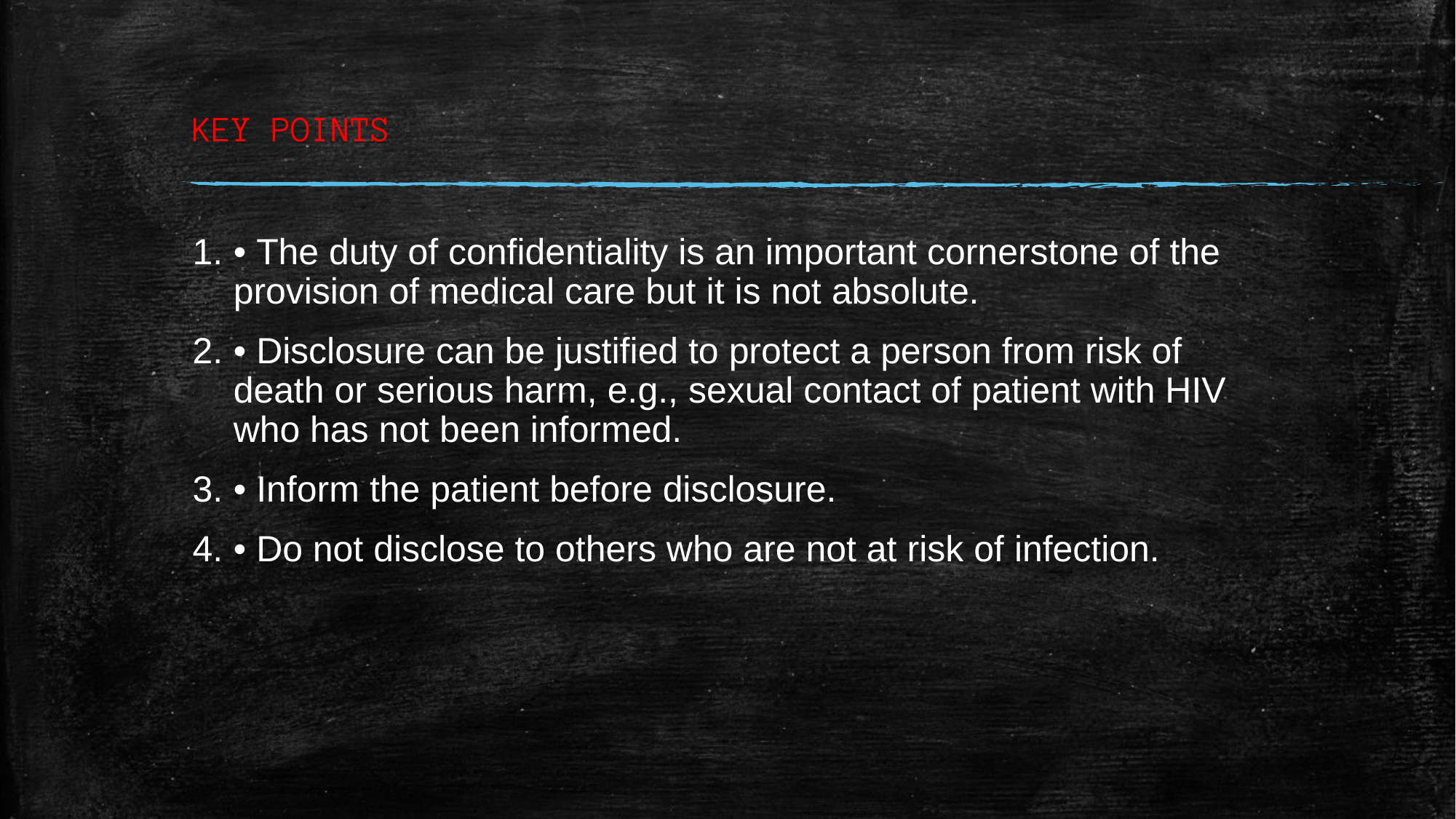

# KEY POINTS
• The duty of confidentiality is an important cornerstone of the provision of medical care but it is not absolute.
• Disclosure can be justified to protect a person from risk of death or serious harm, e.g., sexual contact of patient with HIV who has not been informed.
• Inform the patient before disclosure.
• Do not disclose to others who are not at risk of infection.